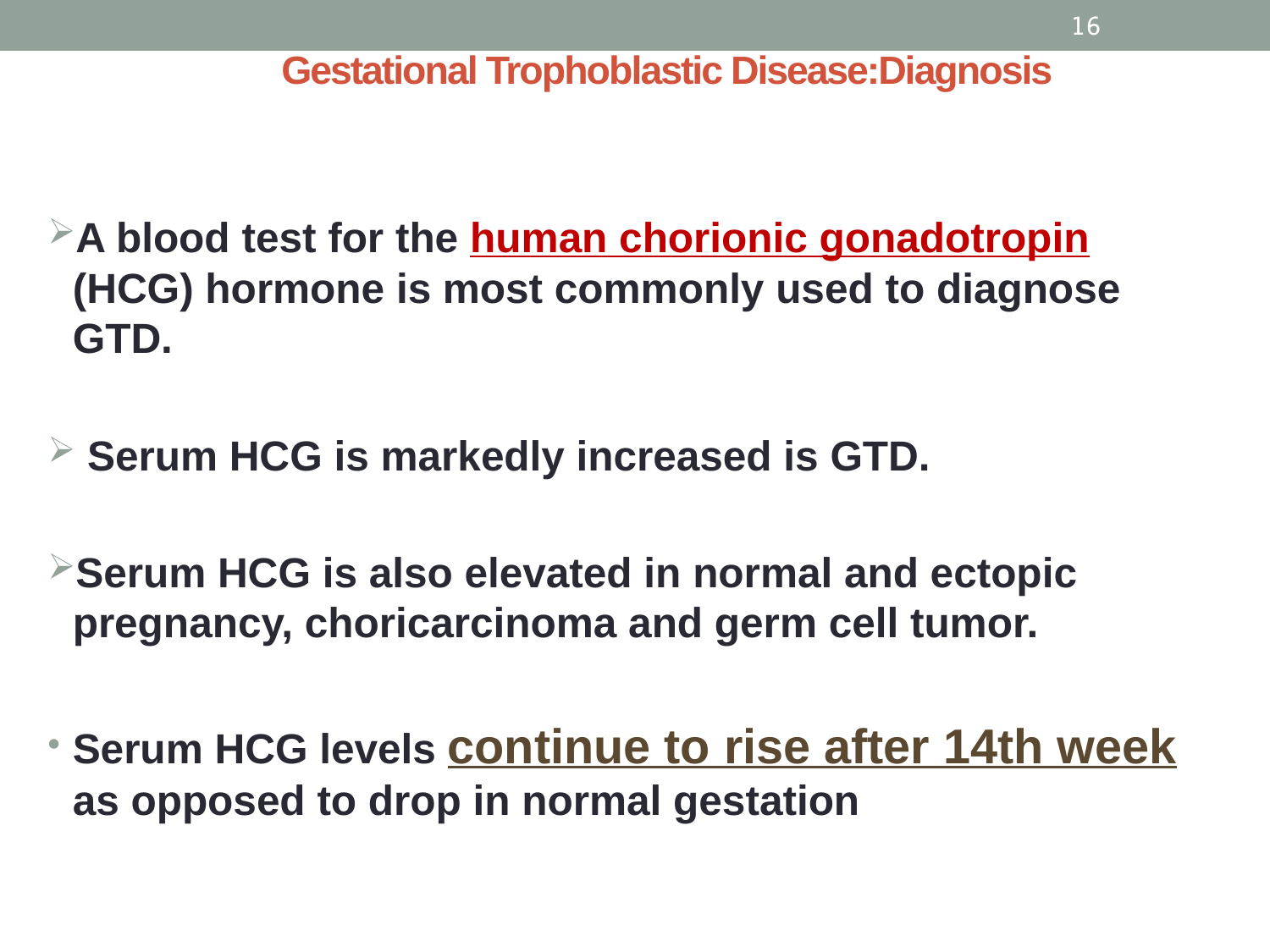

16
# Gestational Trophoblastic Disease:Diagnosis

A blood test for the human chorionic gonadotropin (HCG) hormone is most commonly used to diagnose GTD.

 Serum HCG is markedly increased is GTD.

Serum HCG is also elevated in normal and ectopic pregnancy, choricarcinoma and germ cell tumor.

Serum HCG levels continue to rise after 14th week as opposed to drop in normal gestation